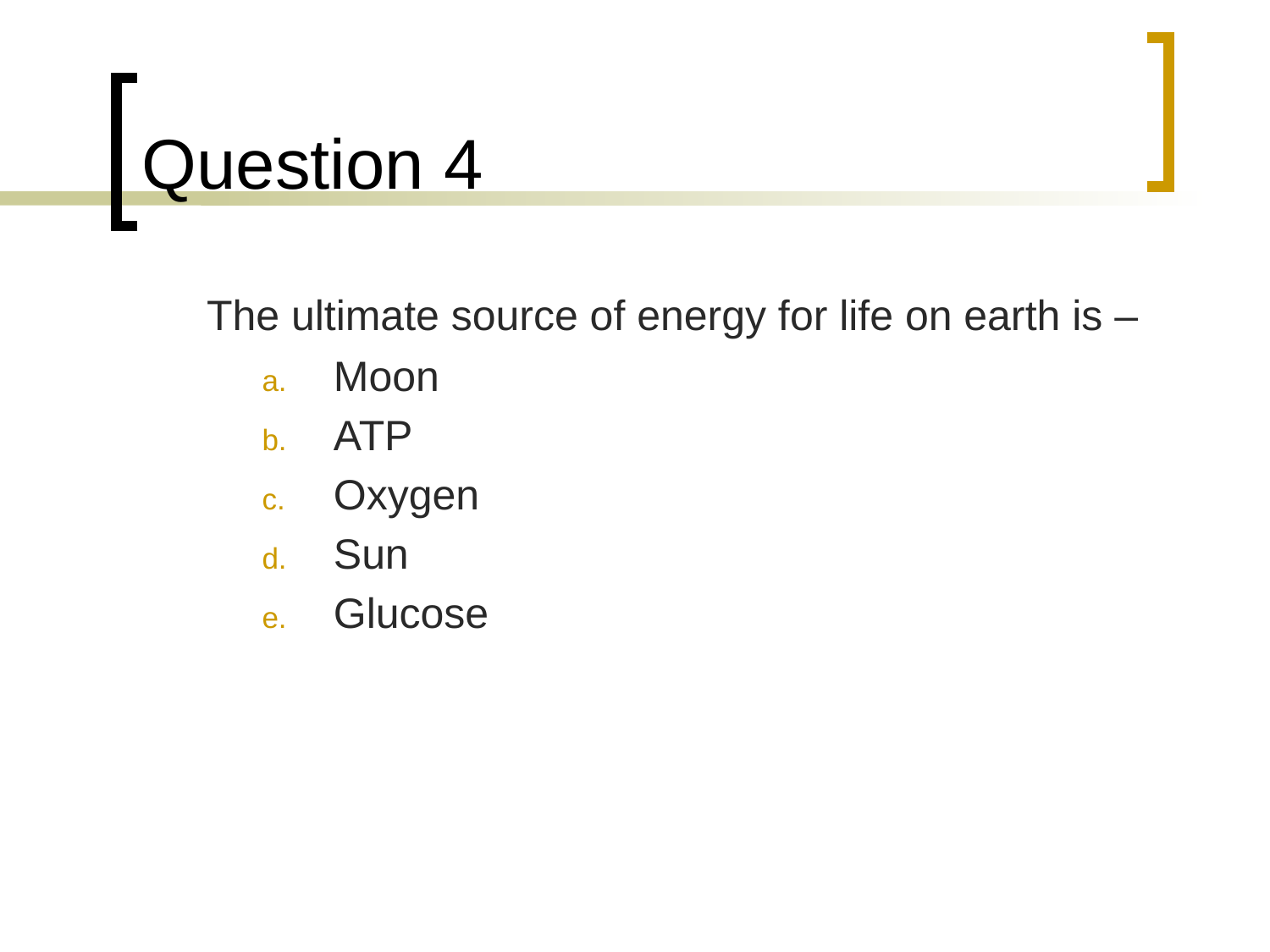

# Question 4
	The ultimate source of energy for life on earth is –
Moon
ATP
Oxygen
Sun
Glucose